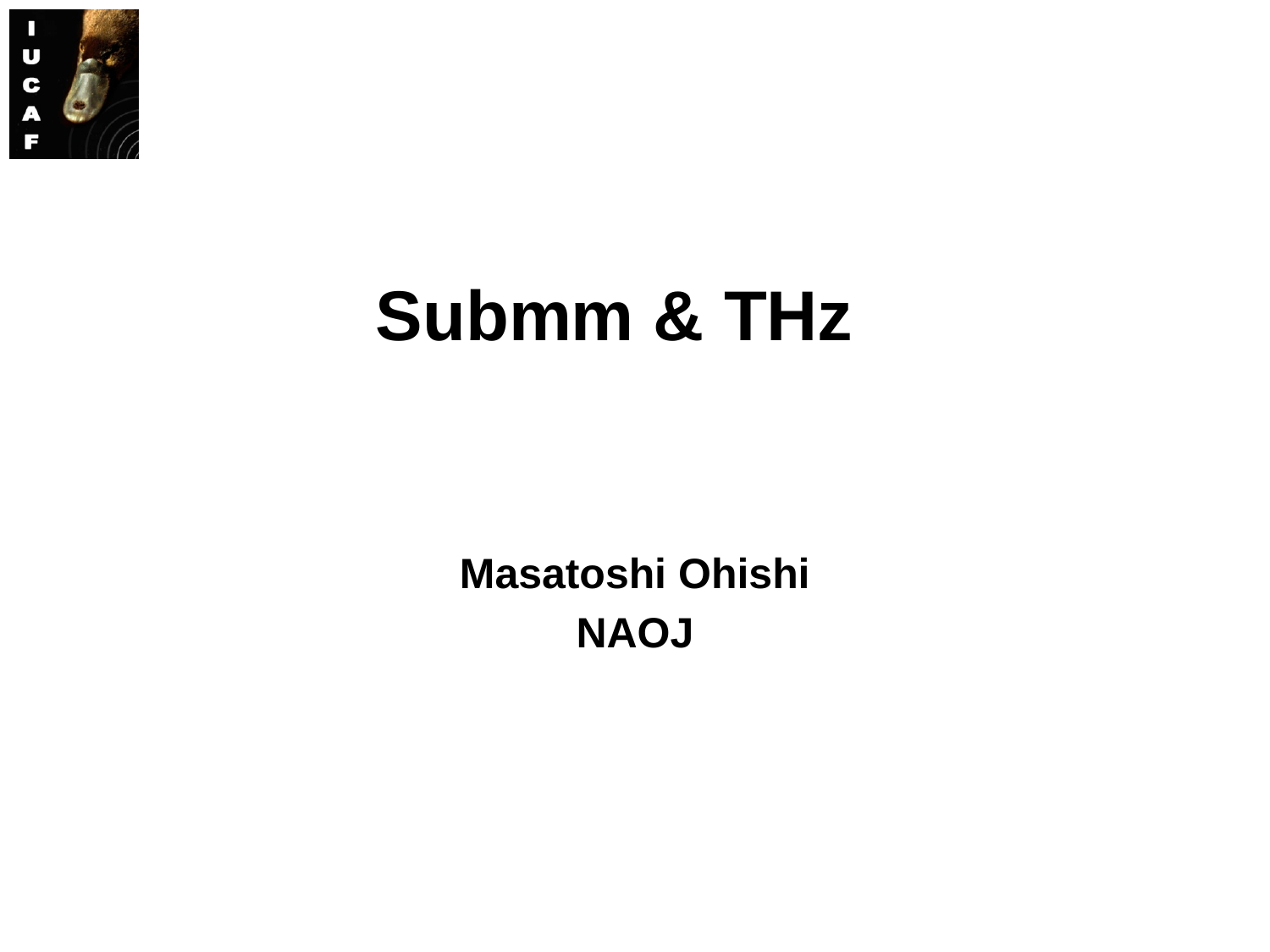

# Submm & THz
Masatoshi Ohishi
NAOJ